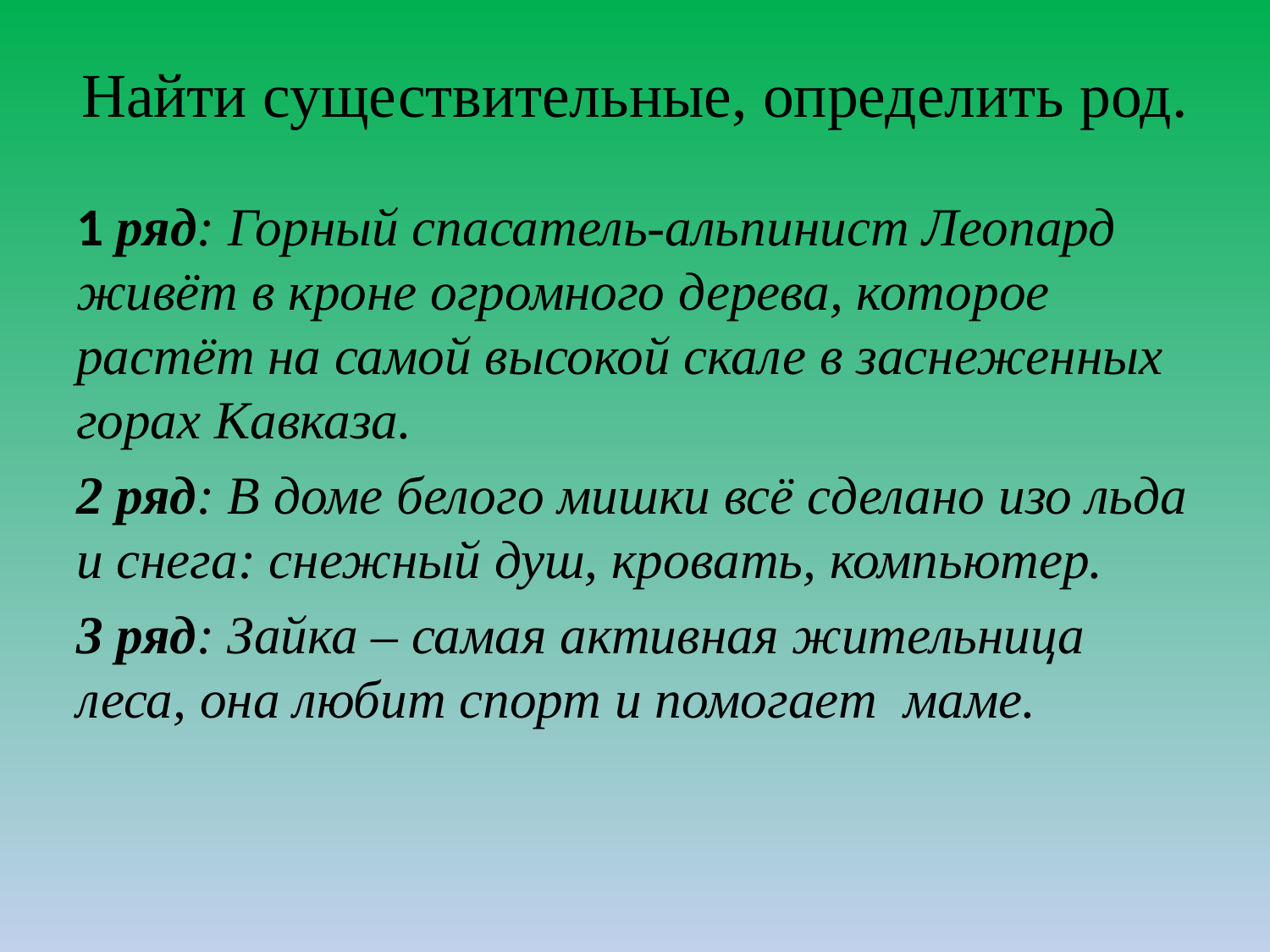

# Найти существительные, определить род.
1 ряд: Горный спасатель-альпинист Леопард  живёт в кроне огромного дерева, которое растёт на самой высокой скале в заснеженных горах Кавказа.
2 ряд: В доме белого мишки всё сделано изо льда и снега: снежный душ, кровать, компьютер.
3 ряд: Зайка – самая активная жительница леса, она любит спорт и помогает  маме.